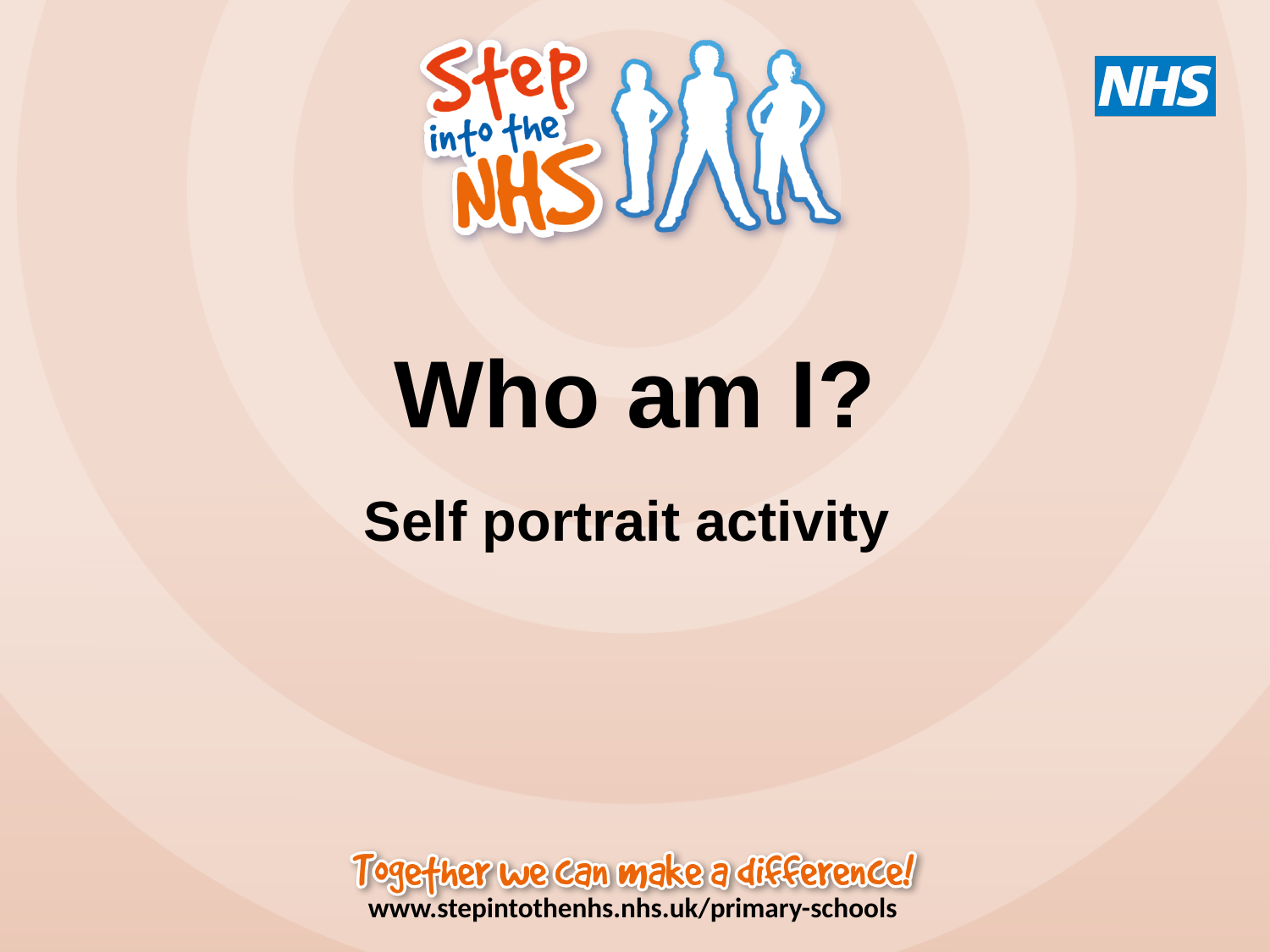

# Who am I?
Self portrait activity